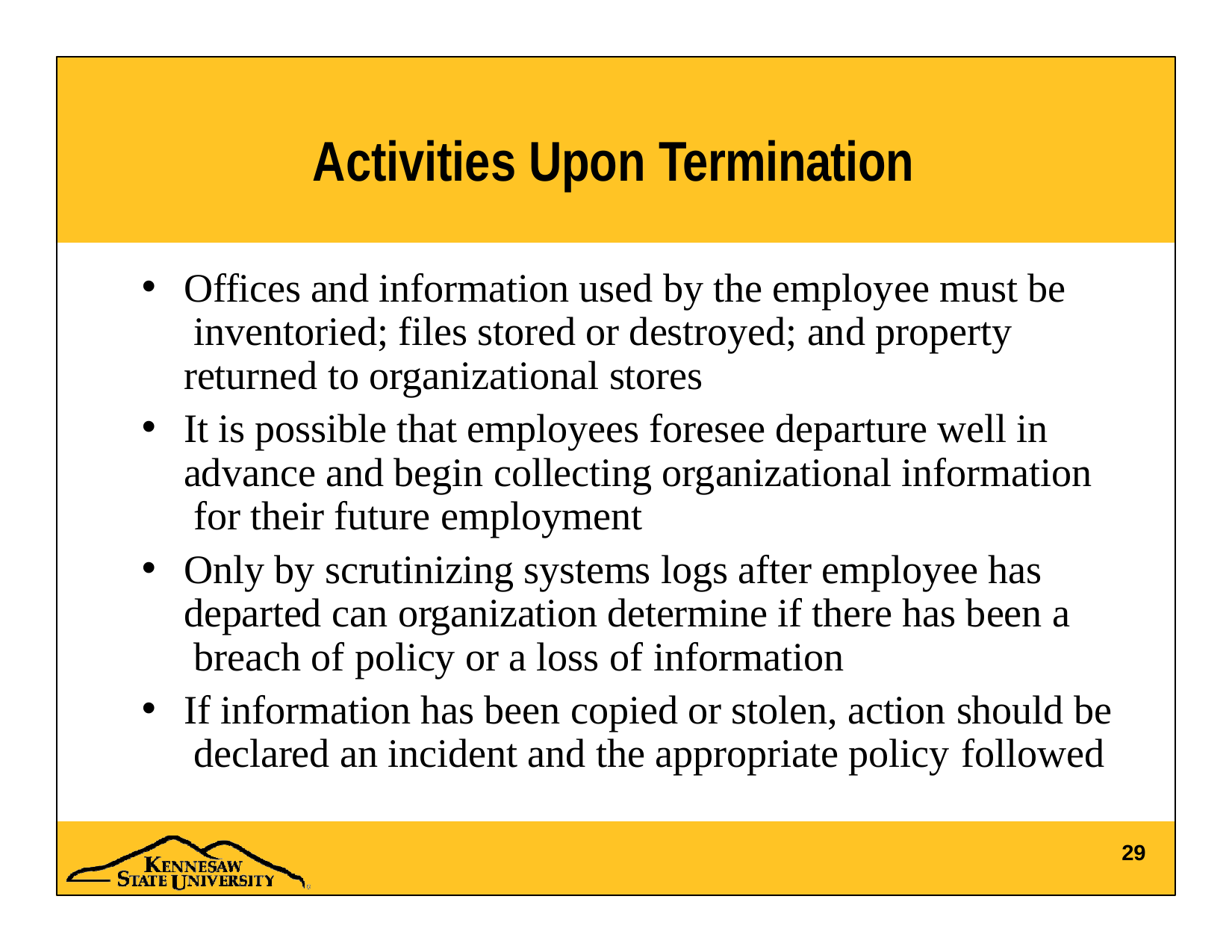

# Activities Upon Termination
Offices and information used by the employee must be  inventoried; files stored or destroyed; and property  returned to organizational stores
It is possible that employees foresee departure well in  advance and begin collecting organizational information  for their future employment
Only by scrutinizing systems logs after employee has  departed can organization determine if there has been a  breach of policy or a loss of information
If information has been copied or stolen, action should be  declared an incident and the appropriate policy followed

29